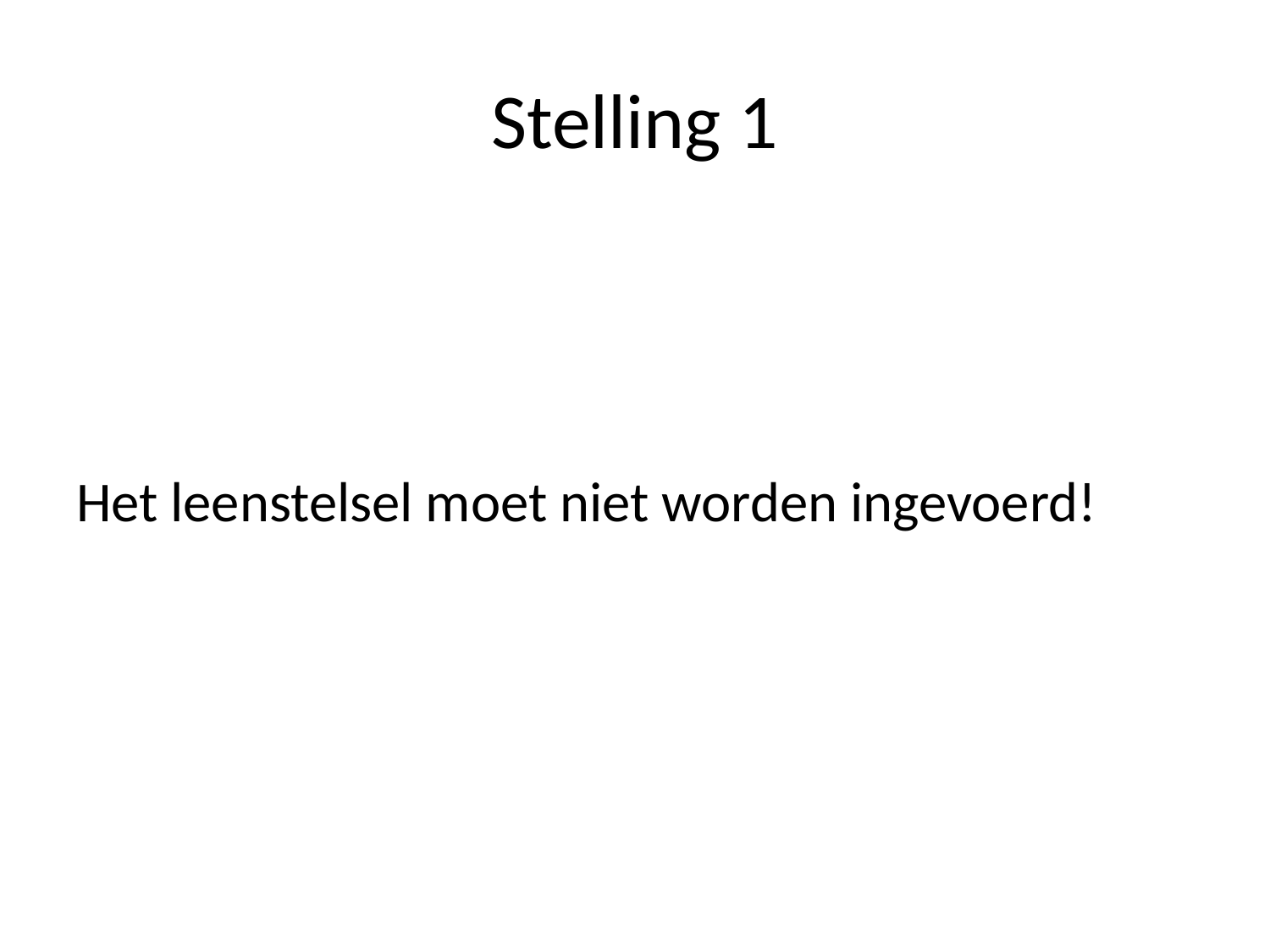

# Stelling 1

Het leenstelsel moet niet worden ingevoerd!